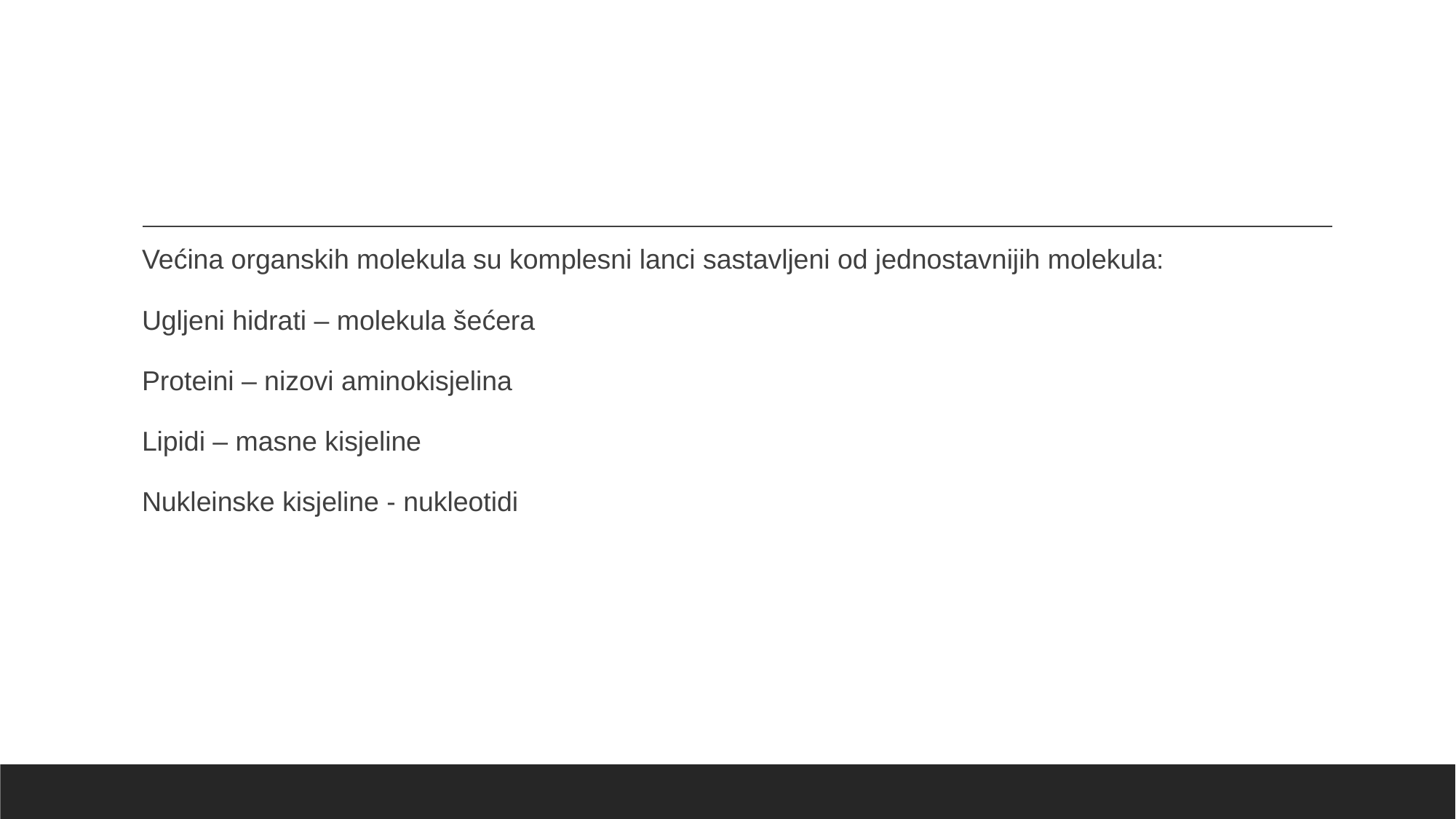

Većina organskih molekula su komplesni lanci sastavljeni od jednostavnijih molekula:
Ugljeni hidrati – molekula šećera
Proteini – nizovi aminokisjelina
Lipidi – masne kisjeline
Nukleinske kisjeline - nukleotidi